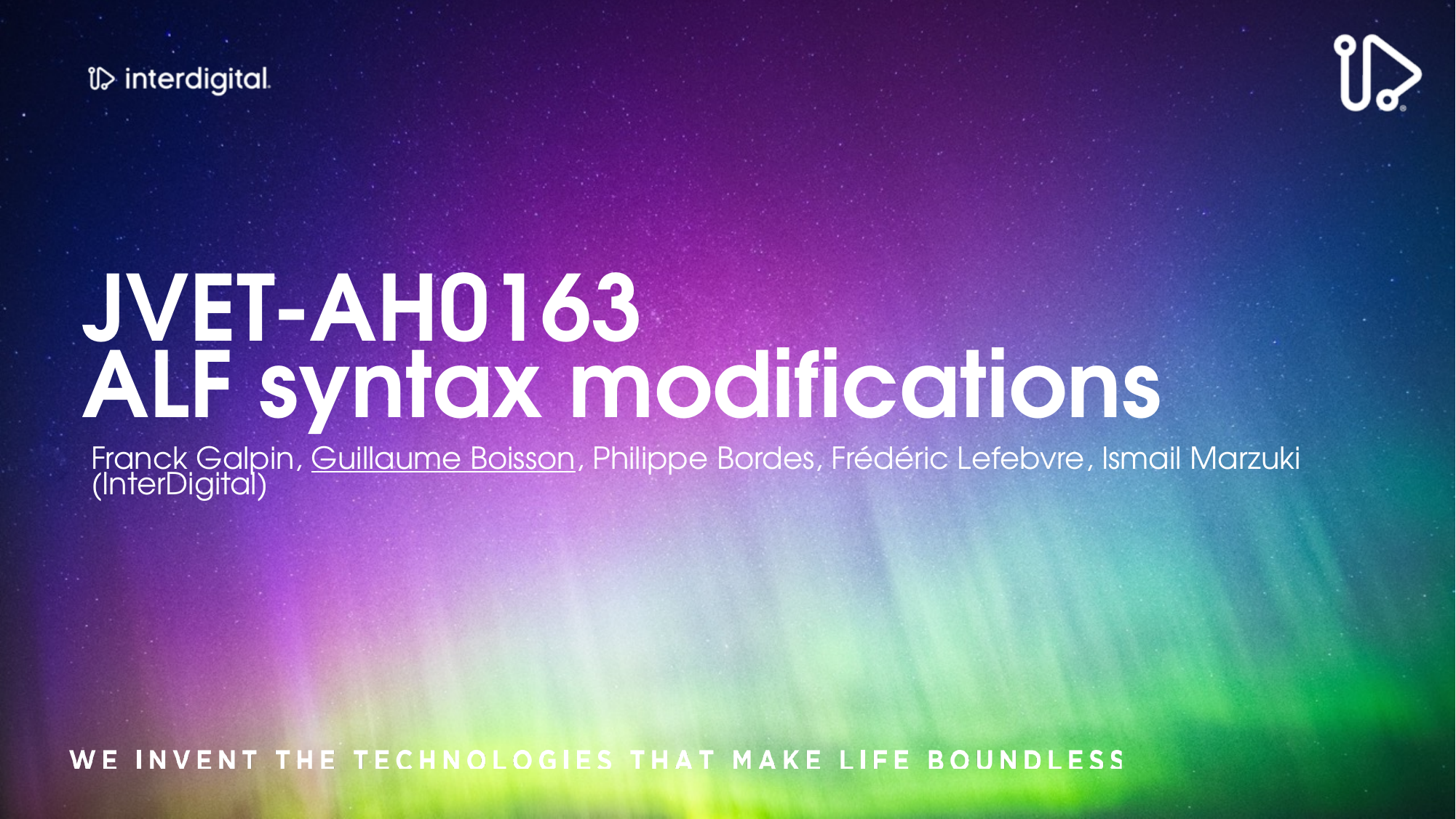

# JVET-AH0163 ALF syntax modifications
Franck Galpin, Guillaume Boisson, Philippe Bordes, Frédéric Lefebvre, Ismail Marzuki (InterDigital)